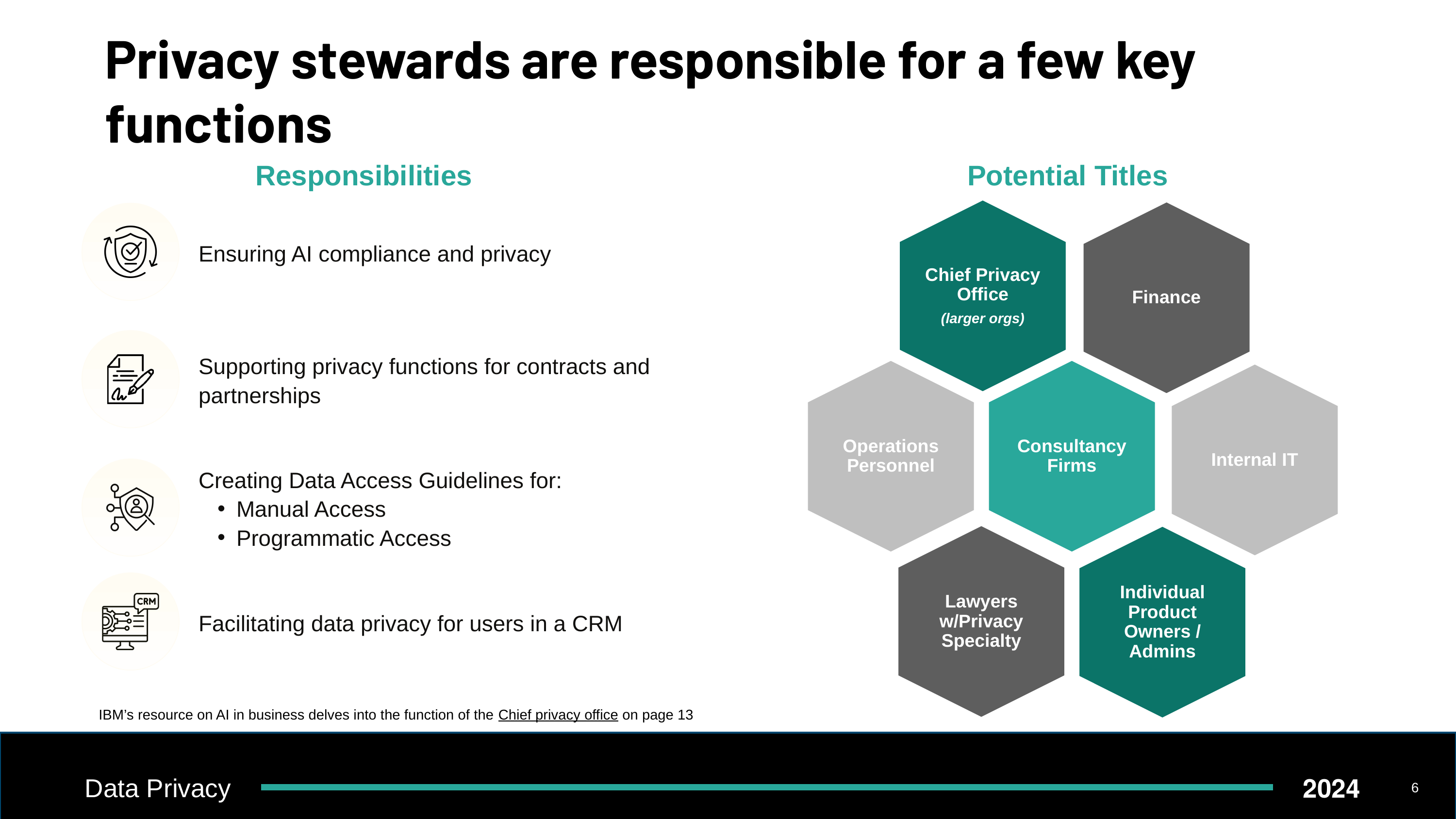

# Privacy stewards are responsible for a few key functions
Responsibilities
Potential Titles
Chief Privacy Office
(larger orgs)
Finance

Ensuring AI compliance and privacy

Supporting privacy functions for contracts and partnerships
Operations Personnel
Consultancy Firms
Internal IT

Creating Data Access Guidelines for:
Manual Access
Programmatic Access
Lawyers w/Privacy Specialty
Individual Product Owners / Admins

Facilitating data privacy for users in a CRM
IBM’s resource on AI in business delves into the function of the Chief privacy office on page 13